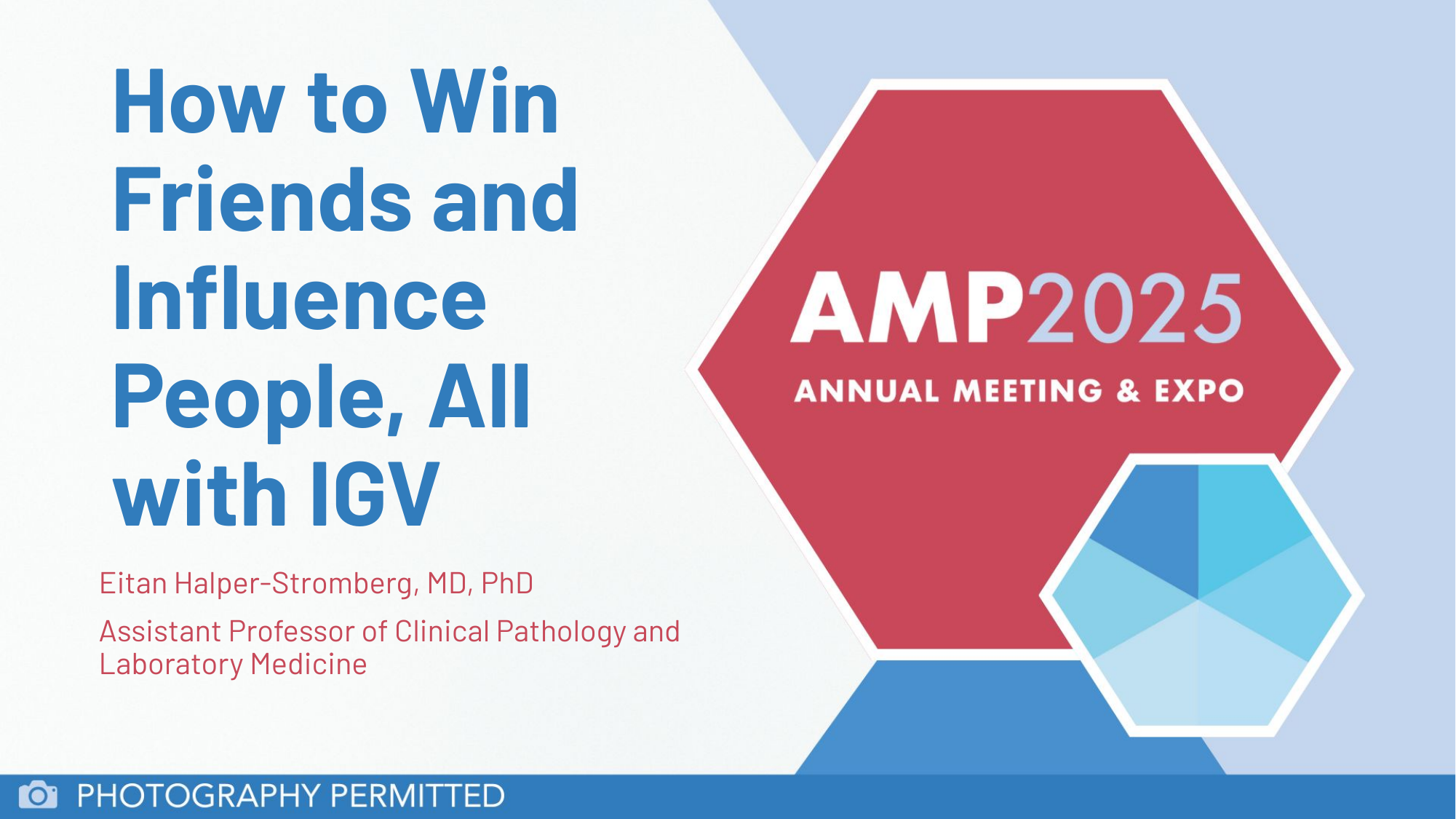

# How to Win Friends and Influence People, All with IGV
Eitan Halper-Stromberg, MD, PhD
Assistant Professor of Clinical Pathology and Laboratory Medicine